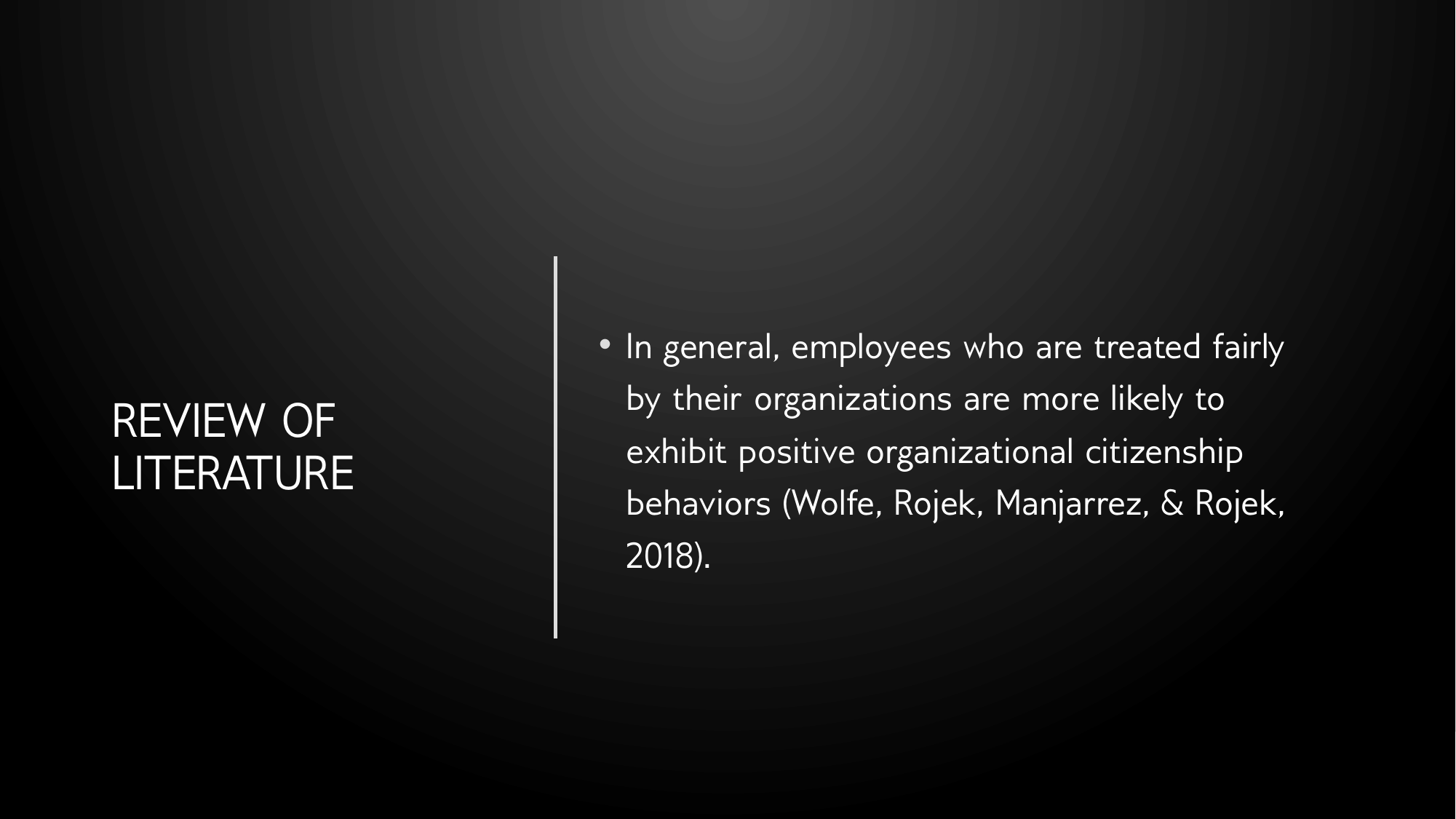

# Review of Literature

In general, employees who are treated fairly by their organizations are more likely to exhibit positive organizational citizenship behaviors (Wolfe, Rojek, Manjarrez, & Rojek, 2018).